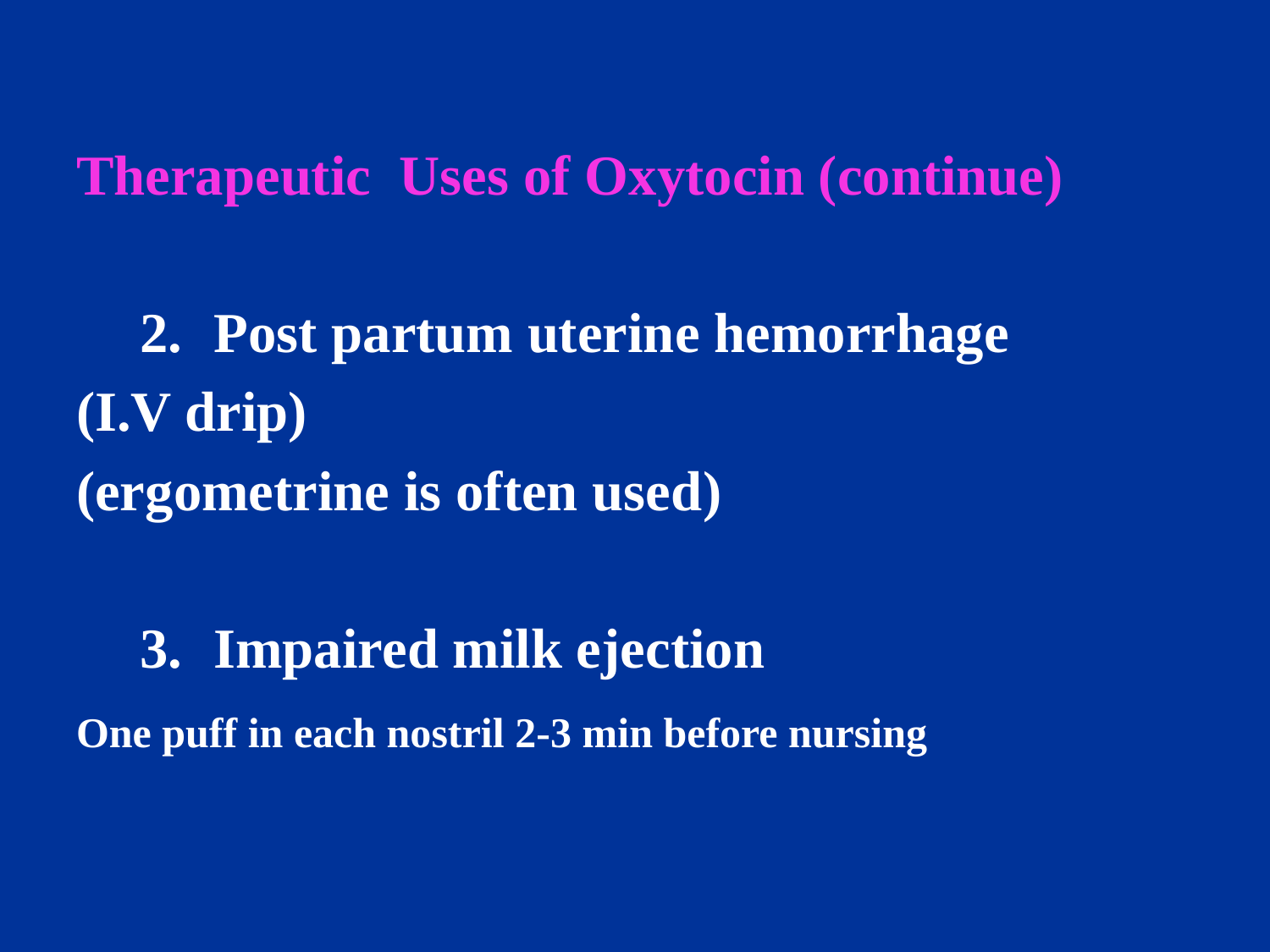

Therapeutic  Uses of Oxytocin (continue)

Post partum uterine hemorrhage
               (I.V drip)
     (ergometrine is often used)

Impaired milk ejection
   One puff in each nostril 2-3 min before nursing